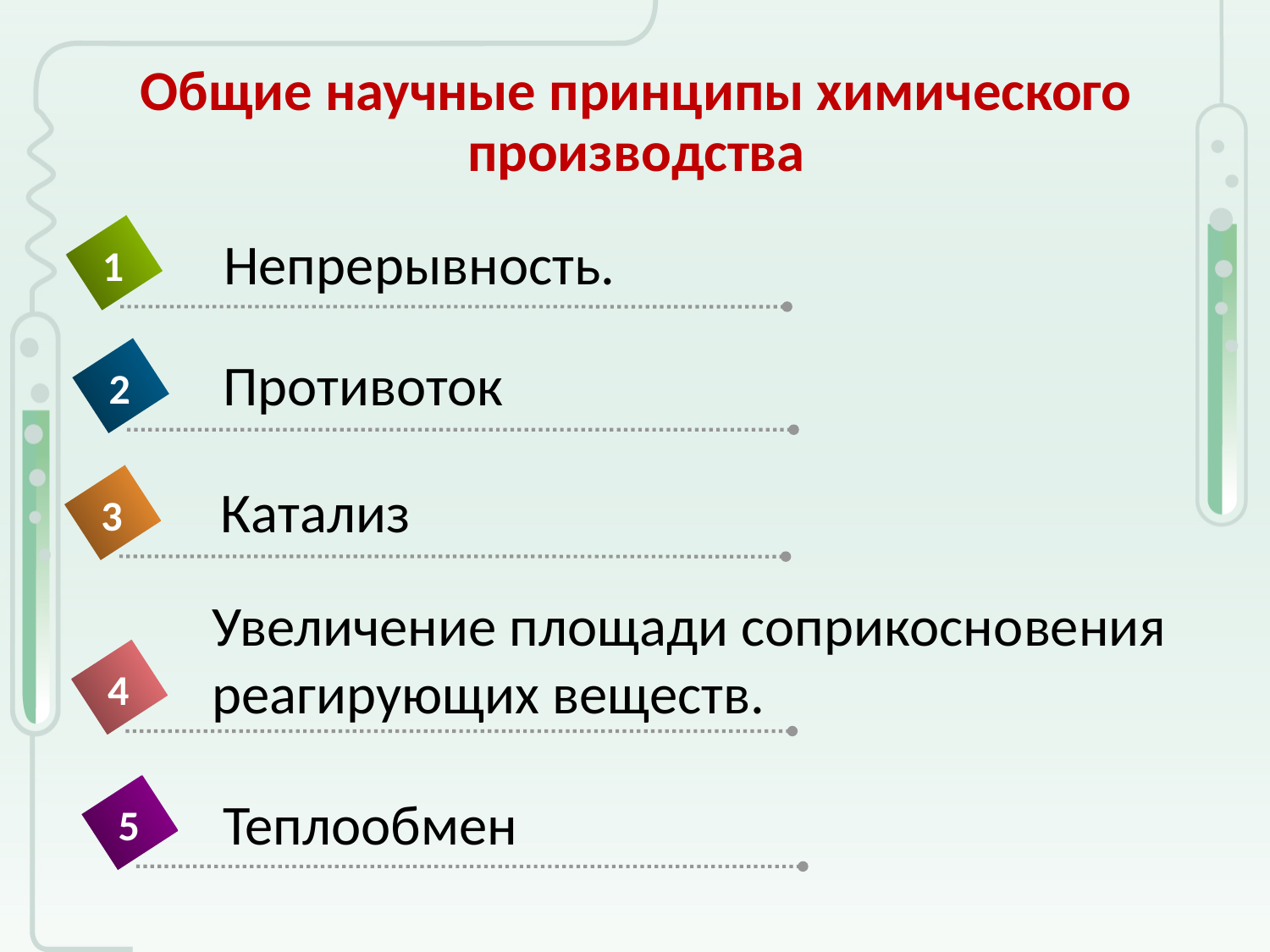

# Общие научные принципы химического производства
Непрерывность.

1

Противоток

2

Катализ

3

Увеличение площади соприкосновения реагирующих веществ.

4

Теплообмен

5